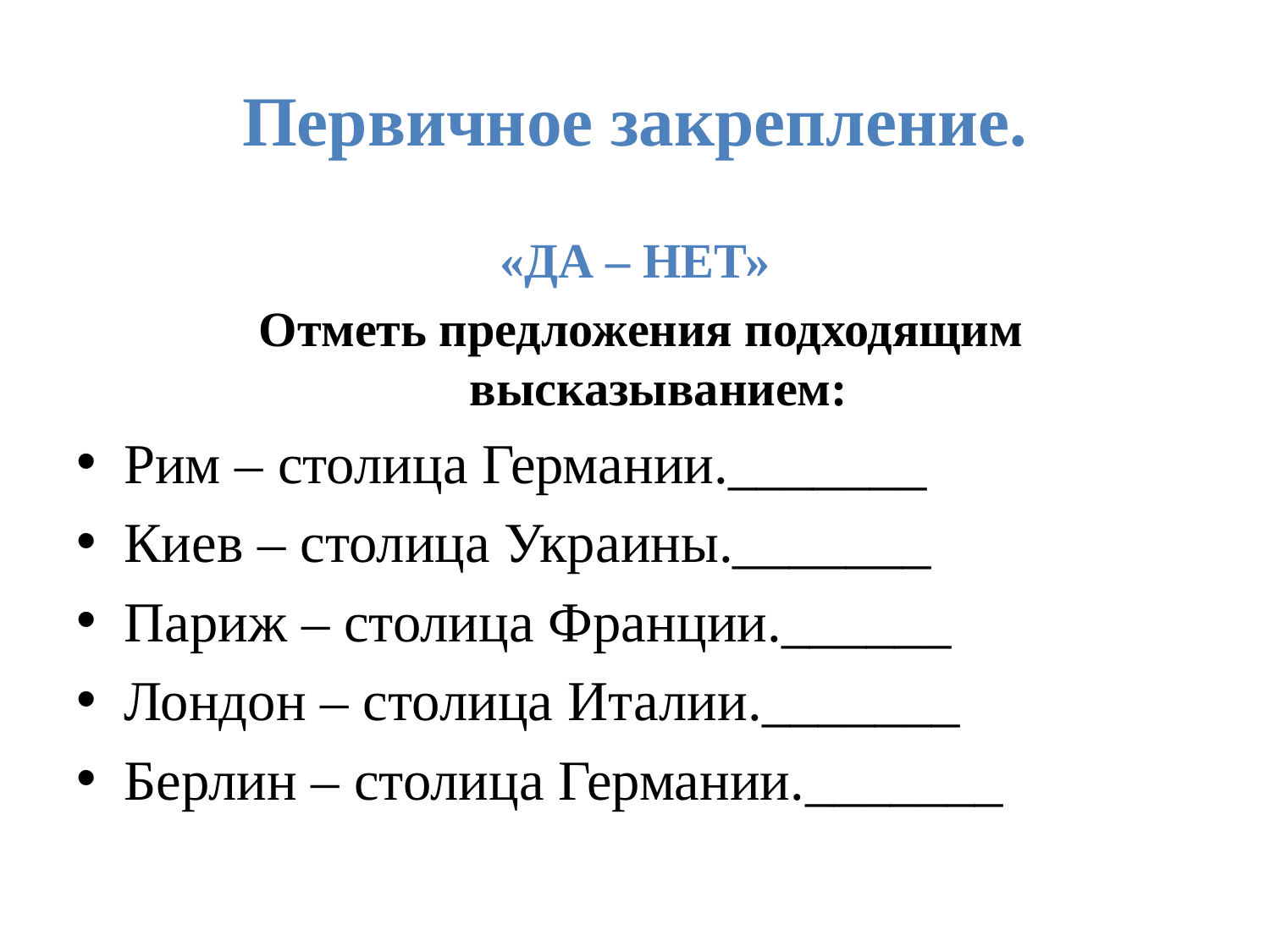

# Первичное закрепление.
«ДА – НЕТ»
 Отметь предложения подходящим высказыванием:
Рим – столица Германии._______
Киев – столица Украины._______
Париж – столица Франции.______
Лондон – столица Италии._______
Берлин – столица Германии._______